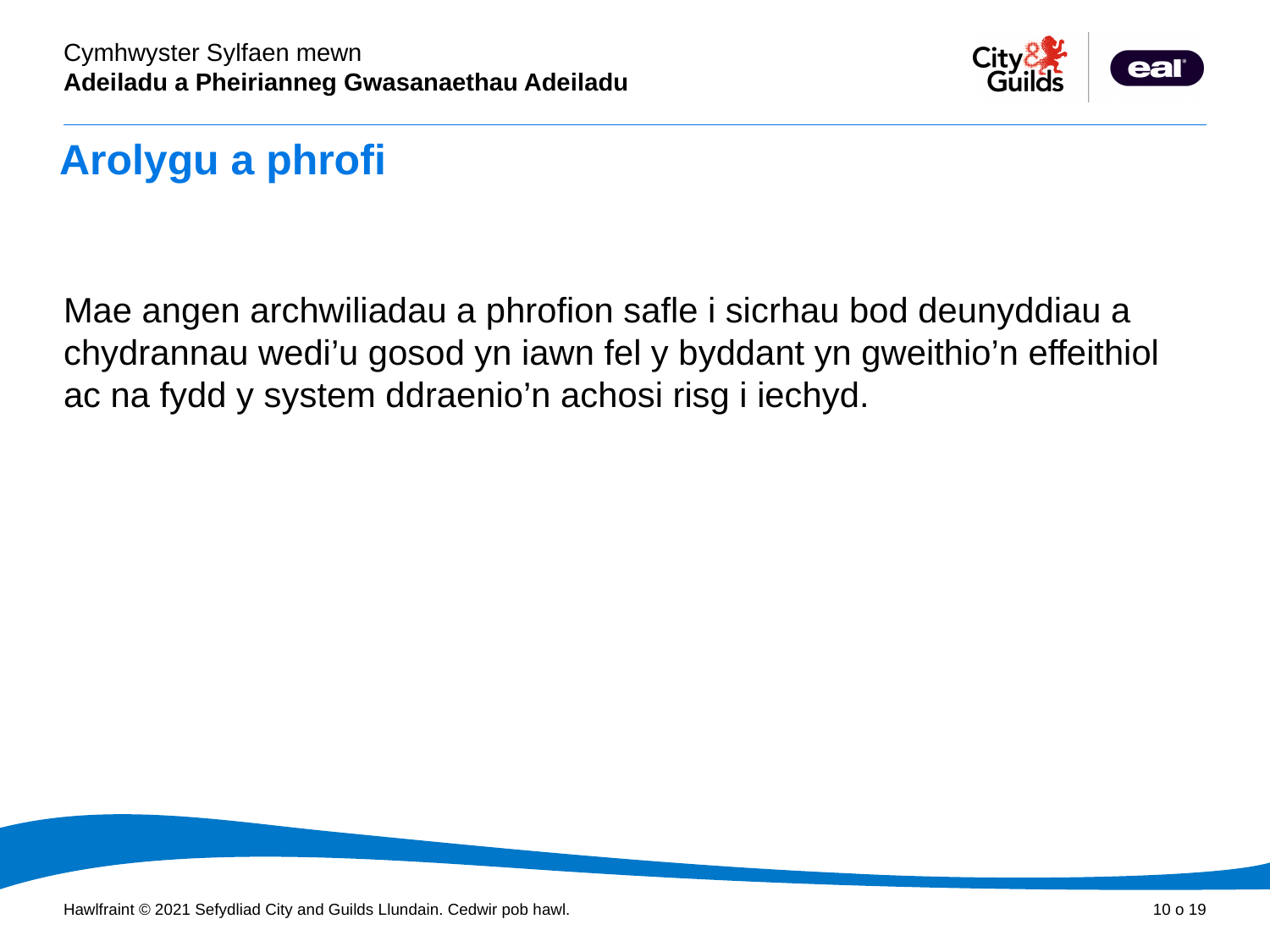

# Arolygu a phrofi

Mae angen archwiliadau a phrofion safle i sicrhau bod deunyddiau a chydrannau wedi’u gosod yn iawn fel y byddant yn gweithio’n effeithiol ac na fydd y system ddraenio’n achosi risg i iechyd.